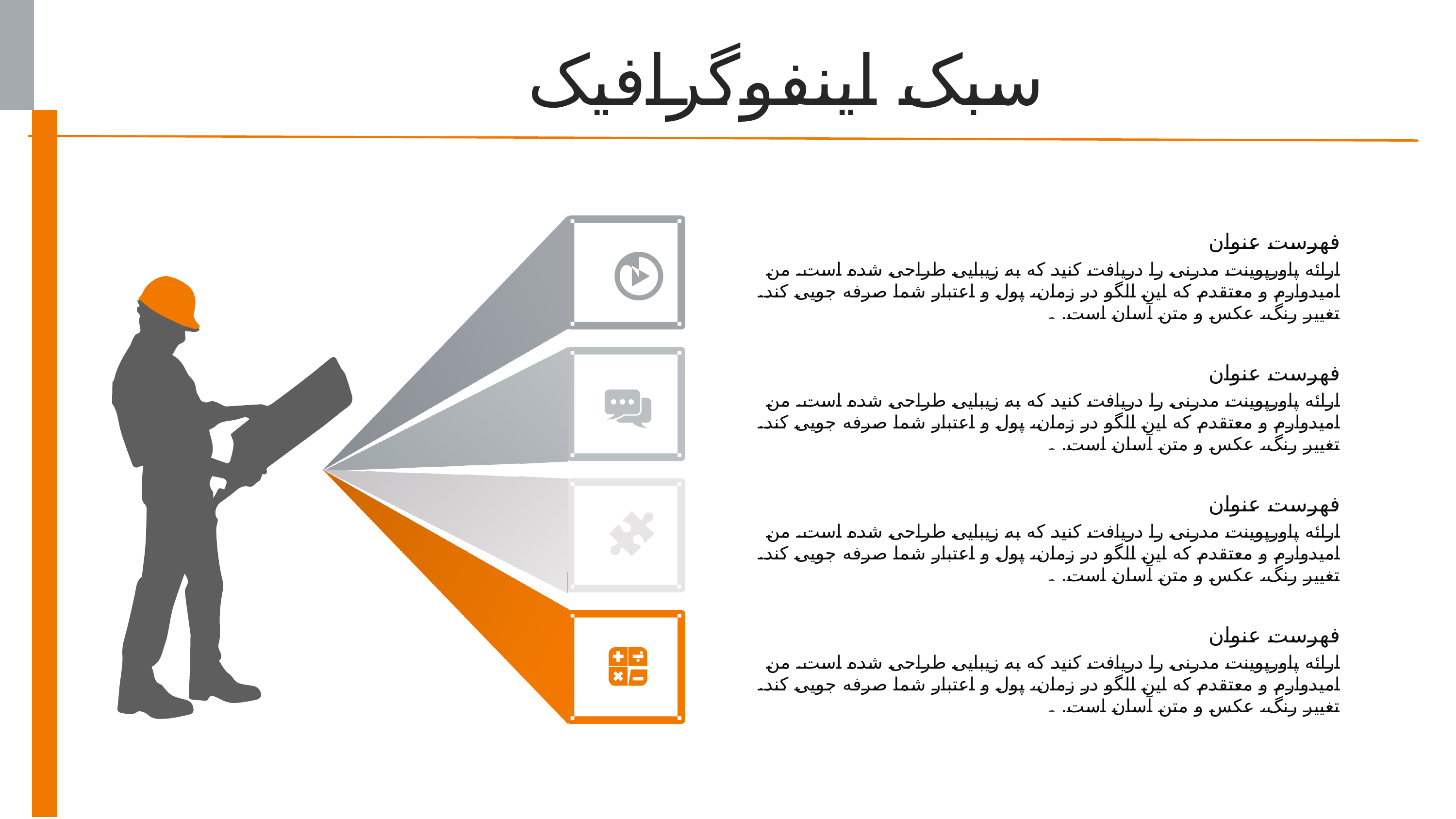

سبک اینفوگرافیک

فهرست عنوان

ارائه پاورپوینت مدرنی را دریافت کنید که به زیبایی طراحی شده است. من امیدوارم و معتقدم که این الگو در زمان، پول و اعتبار شما صرفه جویی کند. تغییر رنگ، عکس و متن آسان است. .

فهرست عنوان
ارائه پاورپوینت مدرنی را دریافت کنید که به زیبایی طراحی شده است. من امیدوارم و معتقدم که این الگو در زمان، پول و اعتبار شما صرفه جویی کند. تغییر رنگ، عکس و متن آسان است. .

فهرست عنوان

ارائه پاورپوینت مدرنی را دریافت کنید که به زیبایی طراحی شده است. من امیدوارم و معتقدم که این الگو در زمان، پول و اعتبار شما صرفه جویی کند. تغییر رنگ، عکس و متن آسان است. .

فهرست عنوان

ارائه پاورپوینت مدرنی را دریافت کنید که به زیبایی طراحی شده است. من امیدوارم و معتقدم که این الگو در زمان، پول و اعتبار شما صرفه جویی کند. تغییر رنگ، عکس و متن آسان است. .